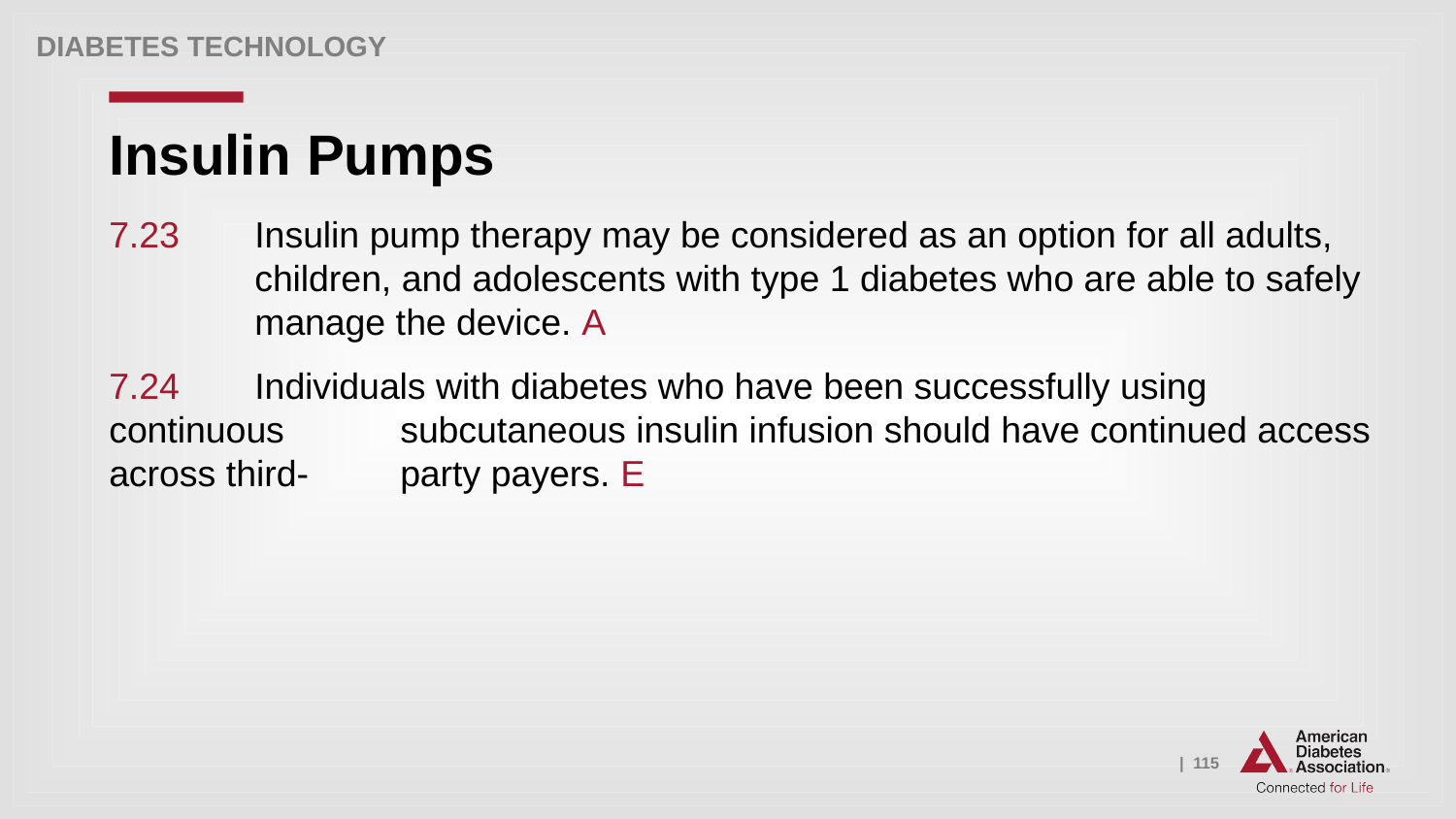

Diabetes Technology
# Insulin Pumps
7.23 	Insulin pump therapy may be considered as an option for all adults, 	children, and adolescents with type 1 diabetes who are able to safely 	manage the device. A
7.24 	Individuals with diabetes who have been successfully using continuous 	subcutaneous insulin infusion should have continued access across third-	party payers. E